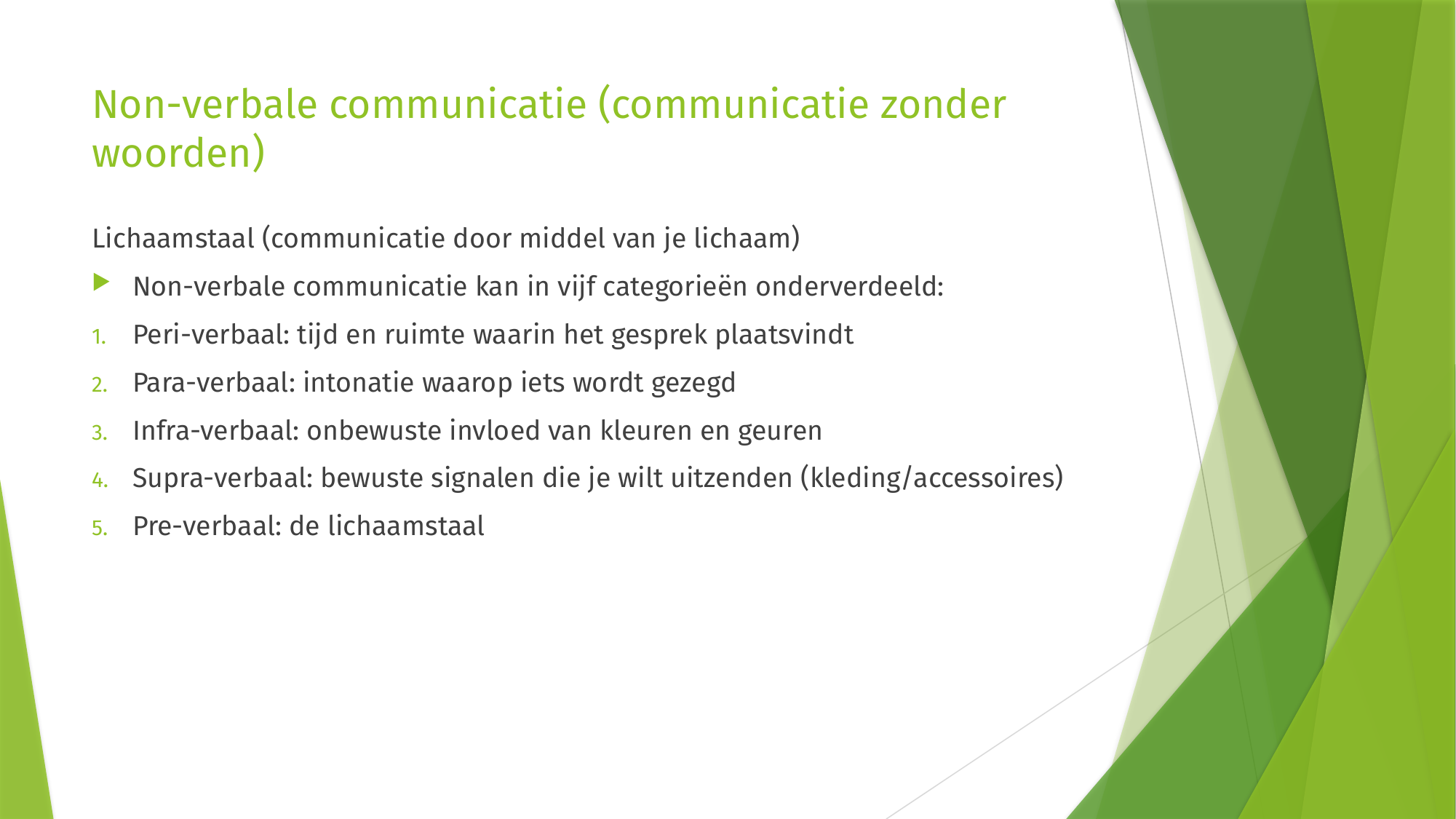

# Non-verbale communicatie (communicatie zonder woorden)
Lichaamstaal (communicatie door middel van je lichaam)
Non-verbale communicatie kan in vijf categorieën onderverdeeld:
Peri-verbaal: tijd en ruimte waarin het gesprek plaatsvindt
Para-verbaal: intonatie waarop iets wordt gezegd
Infra-verbaal: onbewuste invloed van kleuren en geuren
Supra-verbaal: bewuste signalen die je wilt uitzenden (kleding/accessoires)
Pre-verbaal: de lichaamstaal